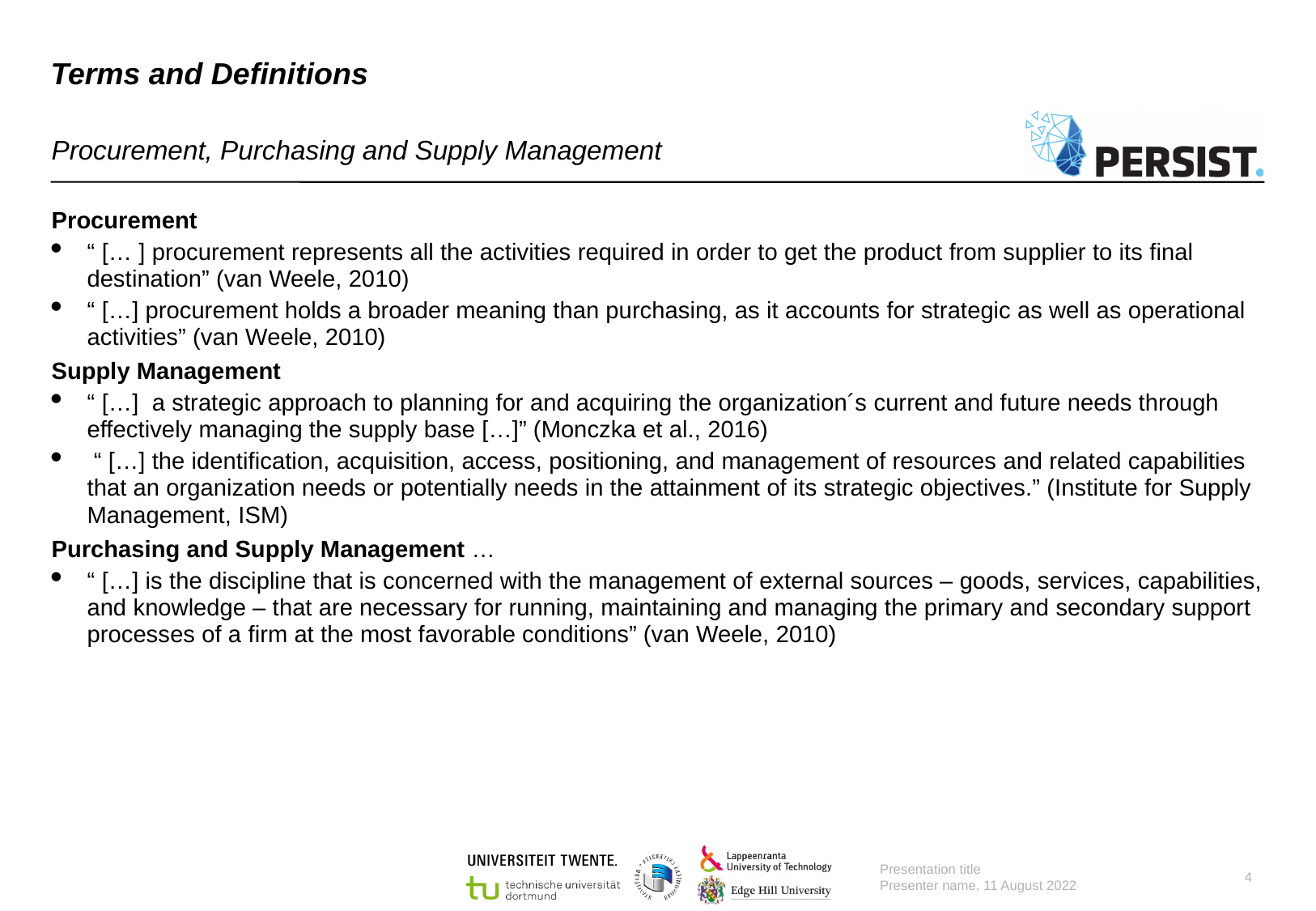

# Terms and Definitions
Procurement, Purchasing and Supply Management
Procurement
“ [… ] procurement represents all the activities required in order to get the product from supplier to its final destination” (van Weele, 2010)
“ […] procurement holds a broader meaning than purchasing, as it accounts for strategic as well as operational activities” (van Weele, 2010)
Supply Management
“ […]  a strategic approach to planning for and acquiring the organization´s current and future needs through effectively managing the supply base […]” (Monczka et al., 2016)
 “ […] the identification, acquisition, access, positioning, and management of resources and related capabilities that an organization needs or potentially needs in the attainment of its strategic objectives.” (Institute for Supply Management, ISM)
Purchasing and Supply Management …
“ […] is the discipline that is concerned with the management of external sources – goods, services, capabilities, and knowledge – that are necessary for running, maintaining and managing the primary and secondary support processes of a firm at the most favorable conditions” (van Weele, 2010)

Presentation title
Presenter name, 11 August 2022
4